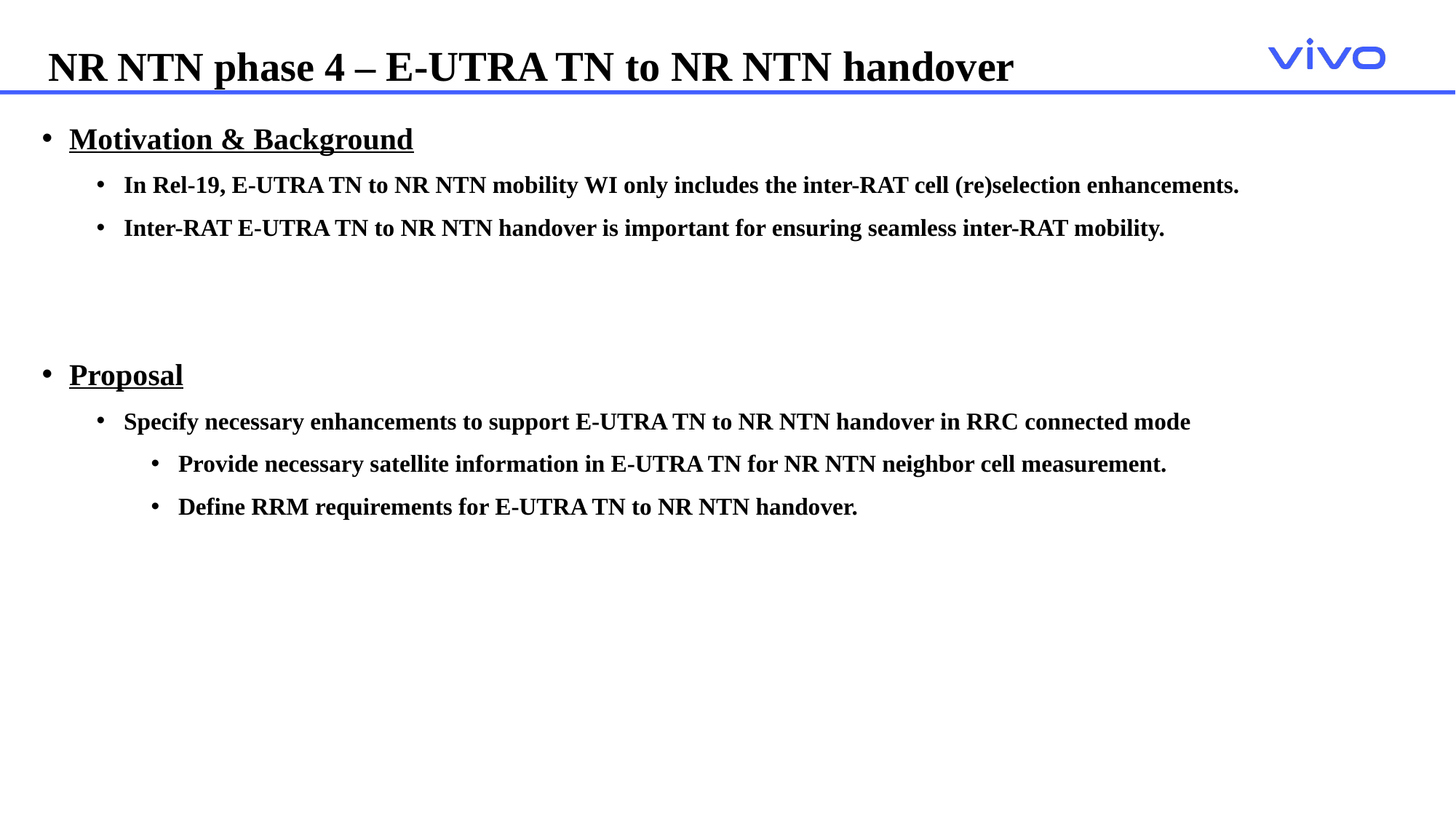

NR NTN phase 4 – E-UTRA TN to NR NTN handover

Motivation & Background
In Rel-19, E-UTRA TN to NR NTN mobility WI only includes the inter-RAT cell (re)selection enhancements.
Inter-RAT E-UTRA TN to NR NTN handover is important for ensuring seamless inter-RAT mobility.

Proposal
Specify necessary enhancements to support E-UTRA TN to NR NTN handover in RRC connected mode
Provide necessary satellite information in E-UTRA TN for NR NTN neighbor cell measurement.
Define RRM requirements for E-UTRA TN to NR NTN handover.